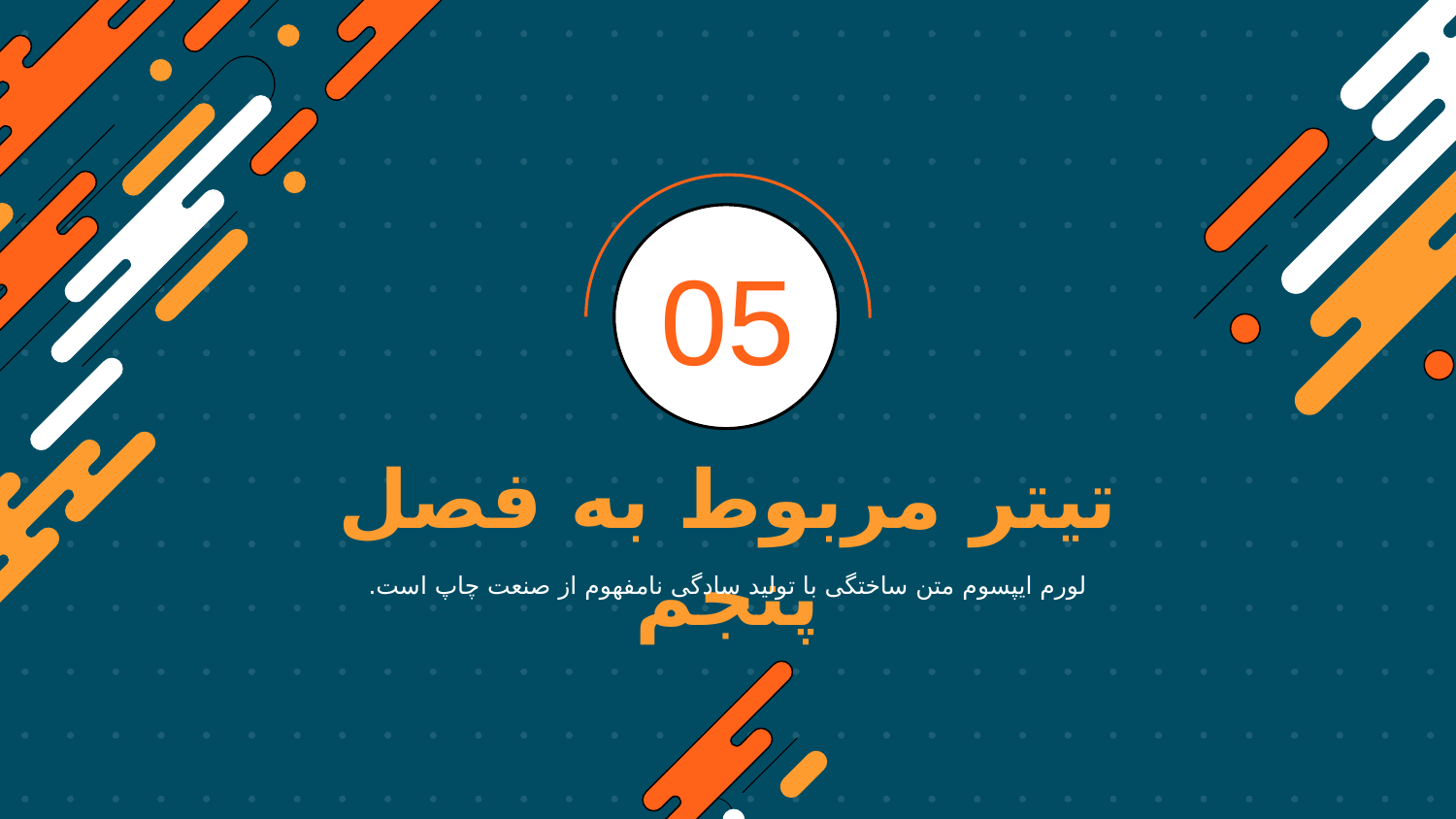

05

# تیتر مربوط به فصل پنجم
لورم ایپسوم متن ساختگی با تولید سادگی نامفهوم از صنعت چاپ است.